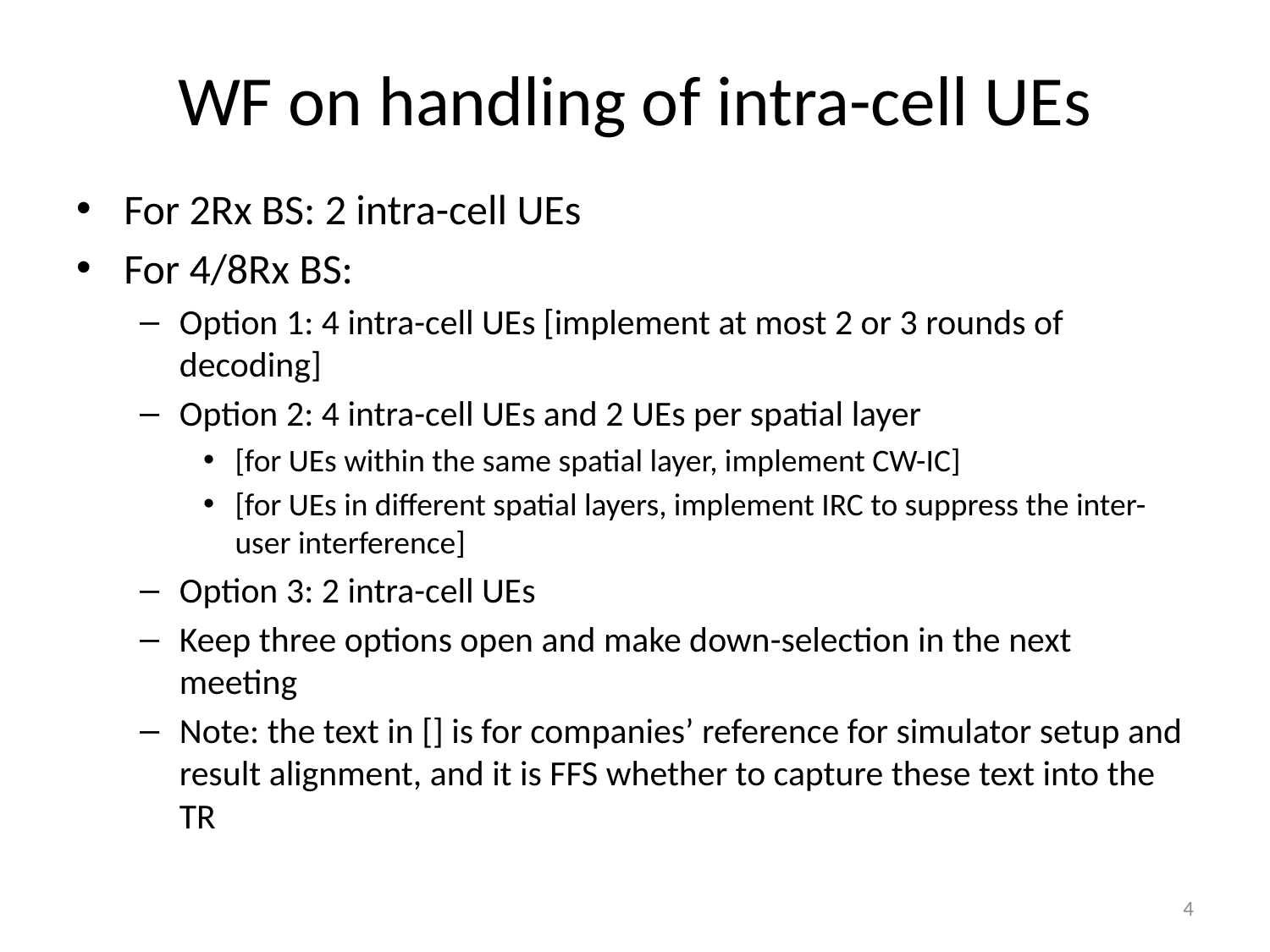

WF on handling of intra-cell UEs
For 2Rx BS: 2 intra-cell UEs
For 4/8Rx BS:
Option 1: 4 intra-cell UEs [implement at most 2 or 3 rounds of decoding]
Option 2: 4 intra-cell UEs and 2 UEs per spatial layer
[for UEs within the same spatial layer, implement CW-IC]
[for UEs in different spatial layers, implement IRC to suppress the inter-user interference]
Option 3: 2 intra-cell UEs
Keep three options open and make down-selection in the next meeting
Note: the text in [] is for companies’ reference for simulator setup and result alignment, and it is FFS whether to capture these text into the TR
4